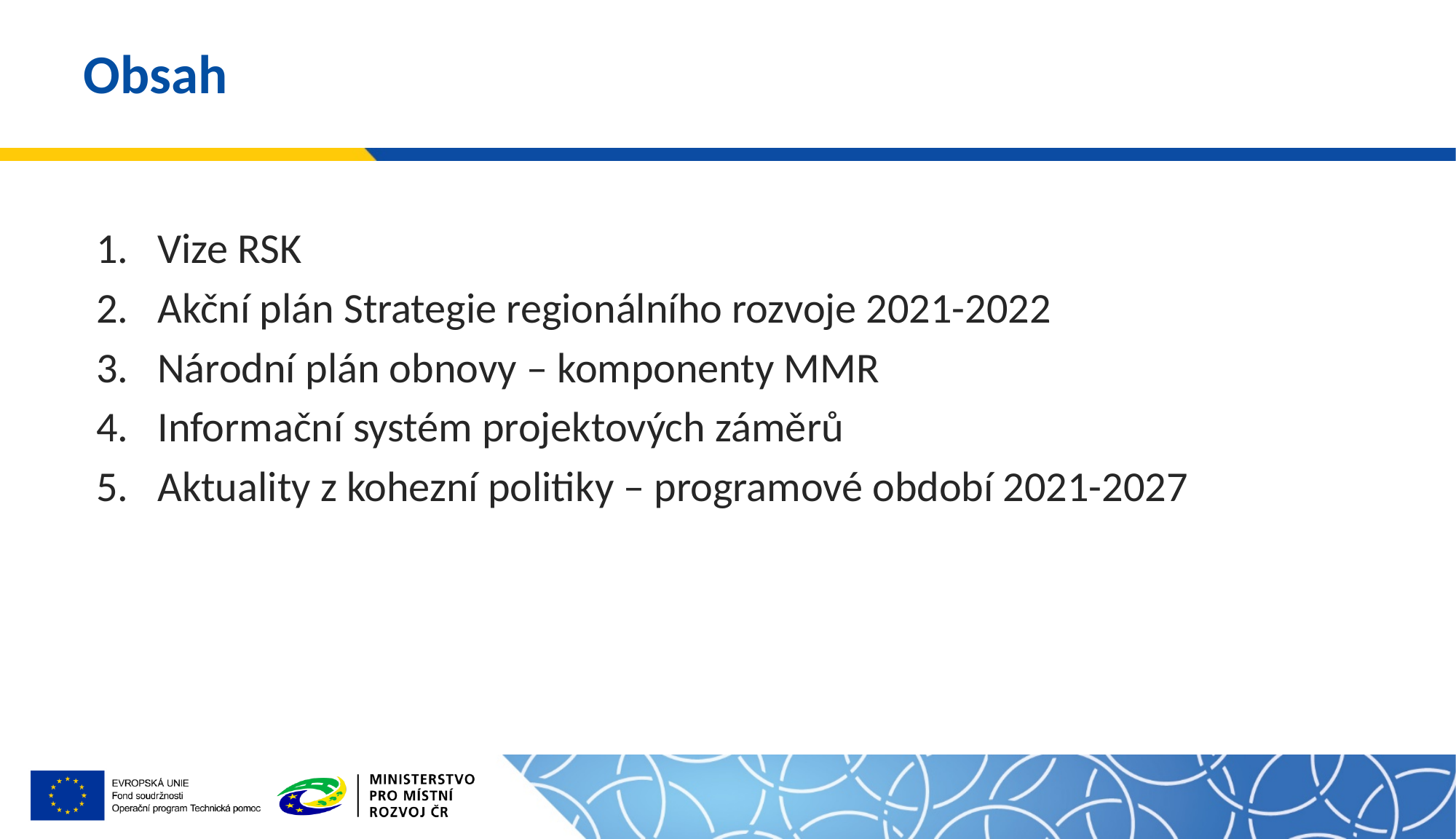

# Obsah
Vize RSK
Akční plán Strategie regionálního rozvoje 2021-2022
Národní plán obnovy – komponenty MMR
Informační systém projektových záměrů
Aktuality z kohezní politiky – programové období 2021-2027